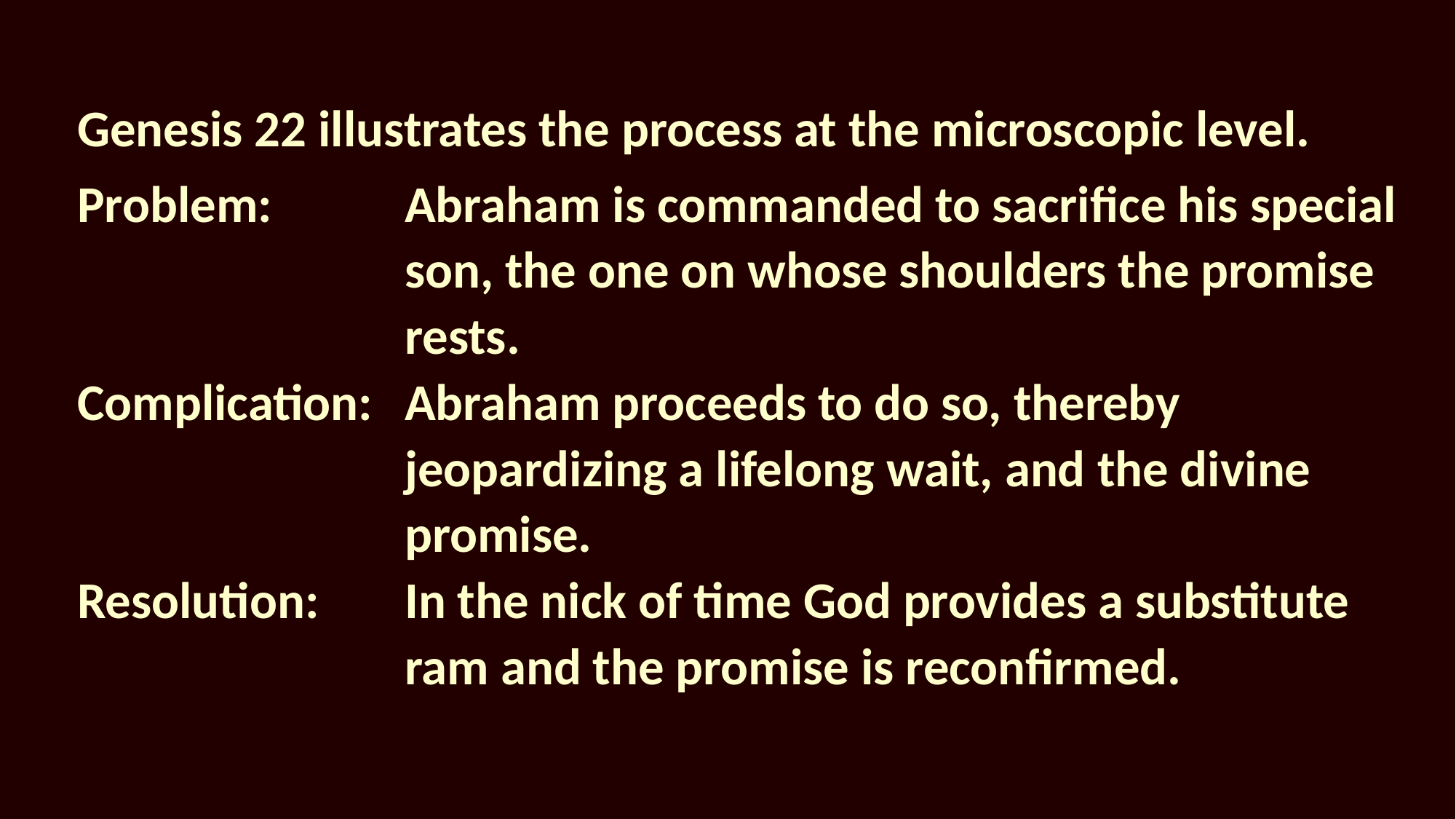

Genesis 22 illustrates the process at the microscopic level.
Problem:	Abraham is commanded to sacrifice his special son, the one on whose shoulders the promise rests.
Complication:	Abraham proceeds to do so, thereby jeopardizing a lifelong wait, and the divine promise.
Resolution:	In the nick of time God provides a substitute ram and the promise is reconfirmed.